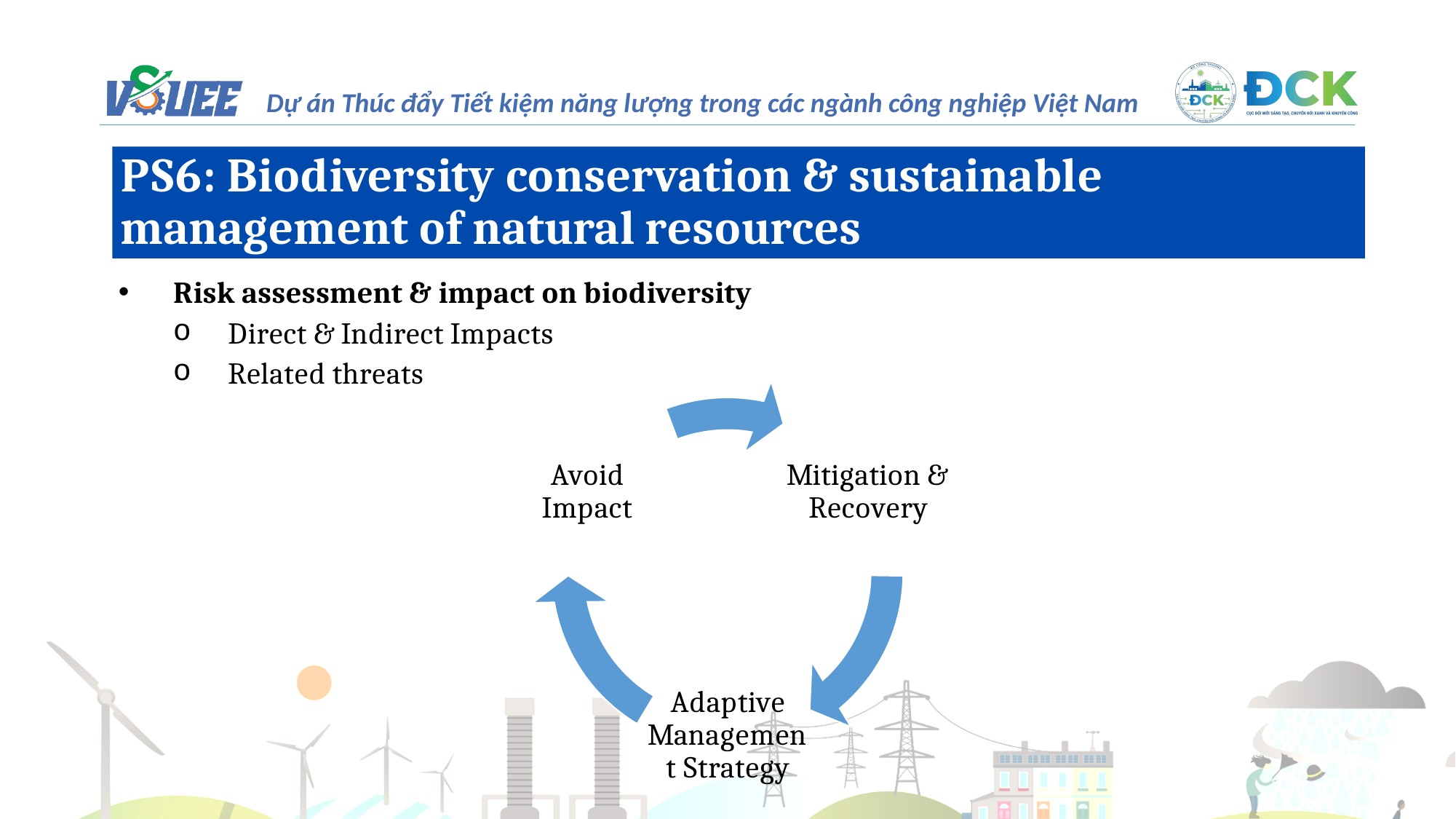

PS6: Biodiversity conservation & sustainable management of natural resources
Risk assessment & impact on biodiversity
Direct & Indirect Impacts
Related threats
Mitigation & Recovery
Adaptive Management Strategy
Avoid Impact